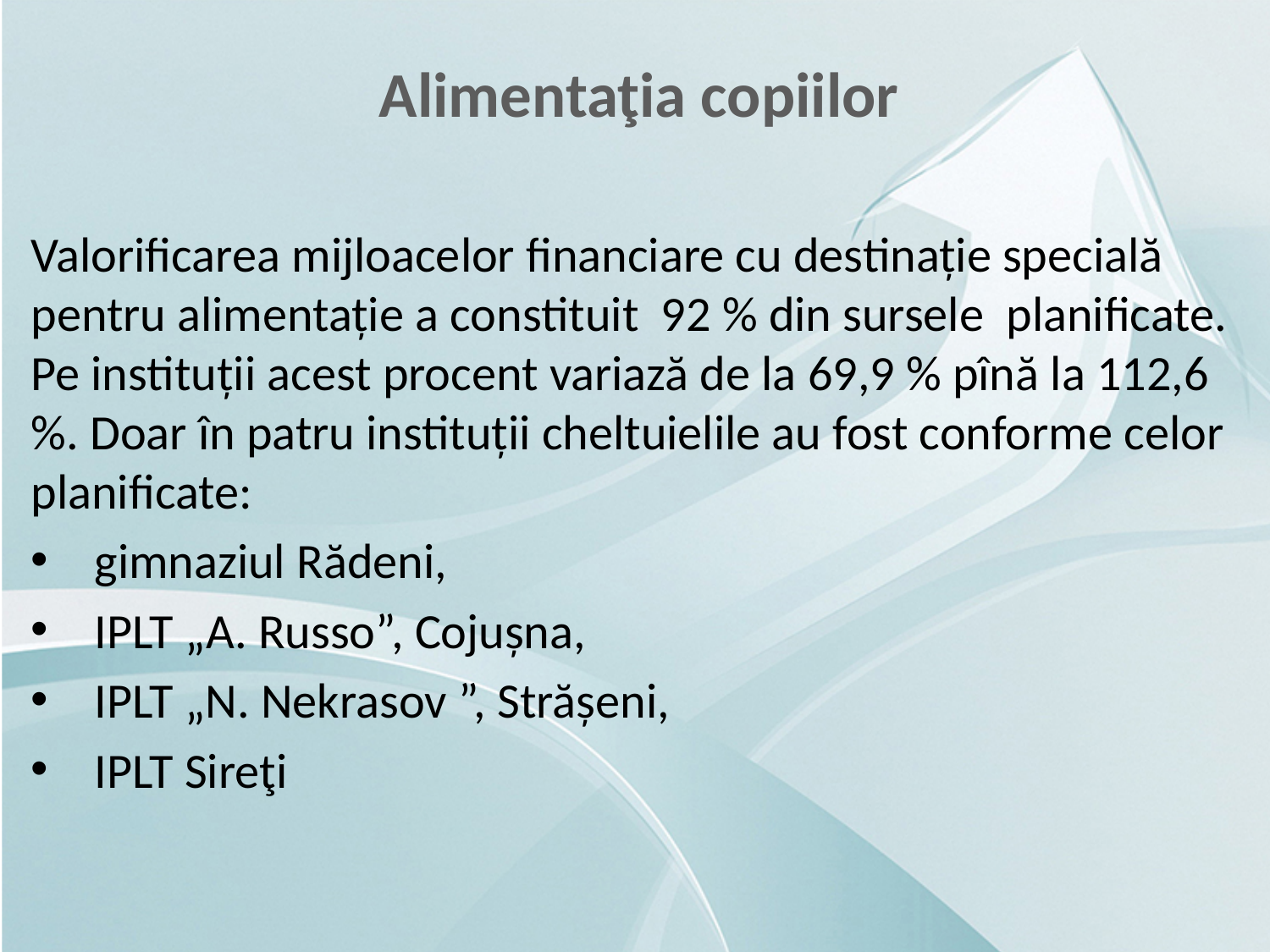

Alimentaţia copiilor
Valorificarea mijloacelor financiare cu destinație specială pentru alimentație a constituit  92 % din sursele  planificate. Pe instituții acest procent variază de la 69,9 % pînă la 112,6 %. Doar în patru instituții cheltuielile au fost conforme celor planificate:
gimnaziul Rădeni,
IPLT „A. Russo”, Cojușna,
IPLT „N. Nekrasov ”, Strășeni,
IPLT Sireţi